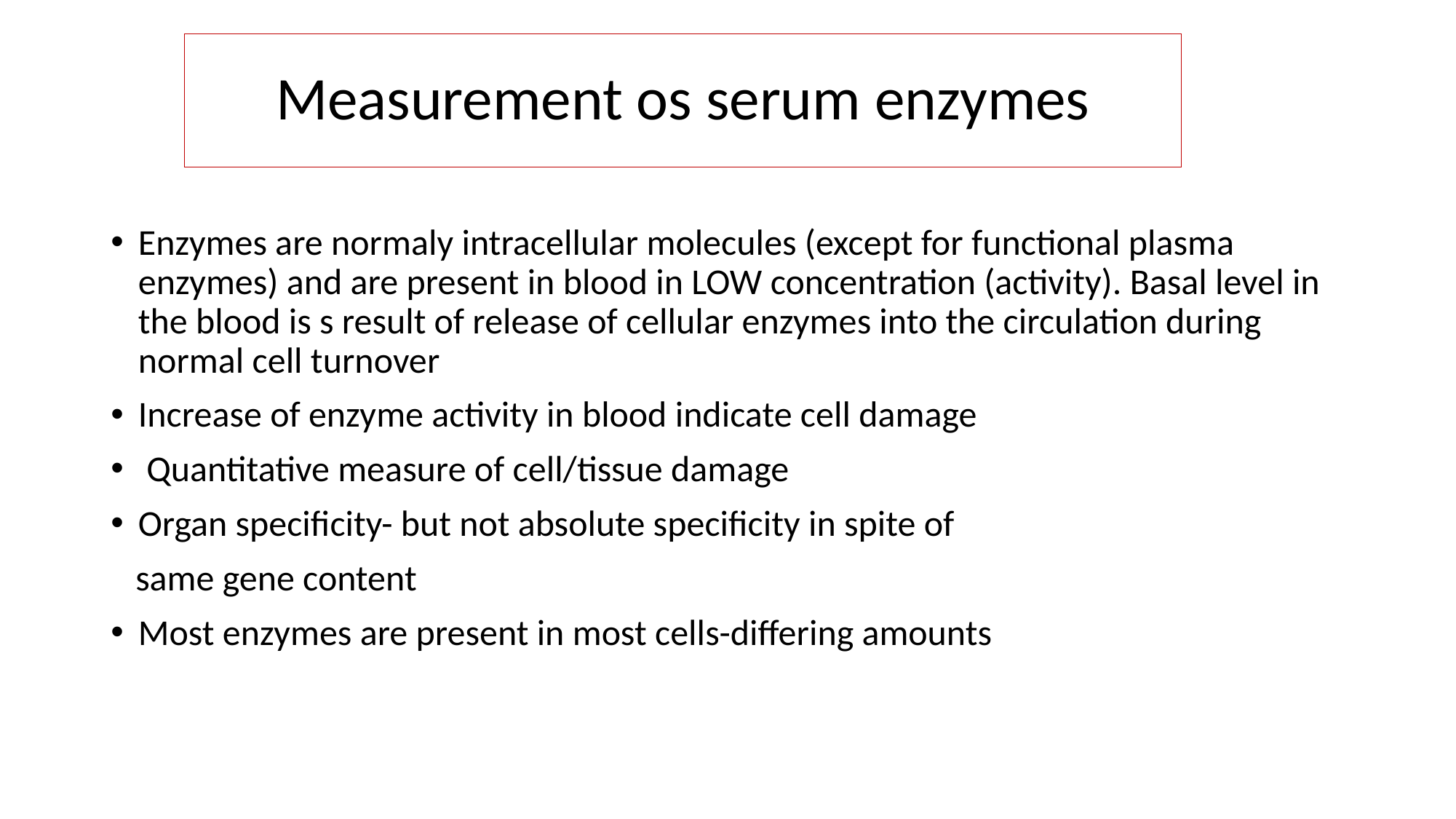

# Measurement os serum enzymes
Enzymes are normaly intracellular molecules (except for functional plasma enzymes) and are present in blood in LOW concentration (activity). Basal level in the blood is s result of release of cellular enzymes into the circulation during normal cell turnover
Increase of enzyme activity in blood indicate cell damage
 Quantitative measure of cell/tissue damage
Organ specificity- but not absolute specificity in spite of
   same gene content
Most enzymes are present in most cells-differing amounts